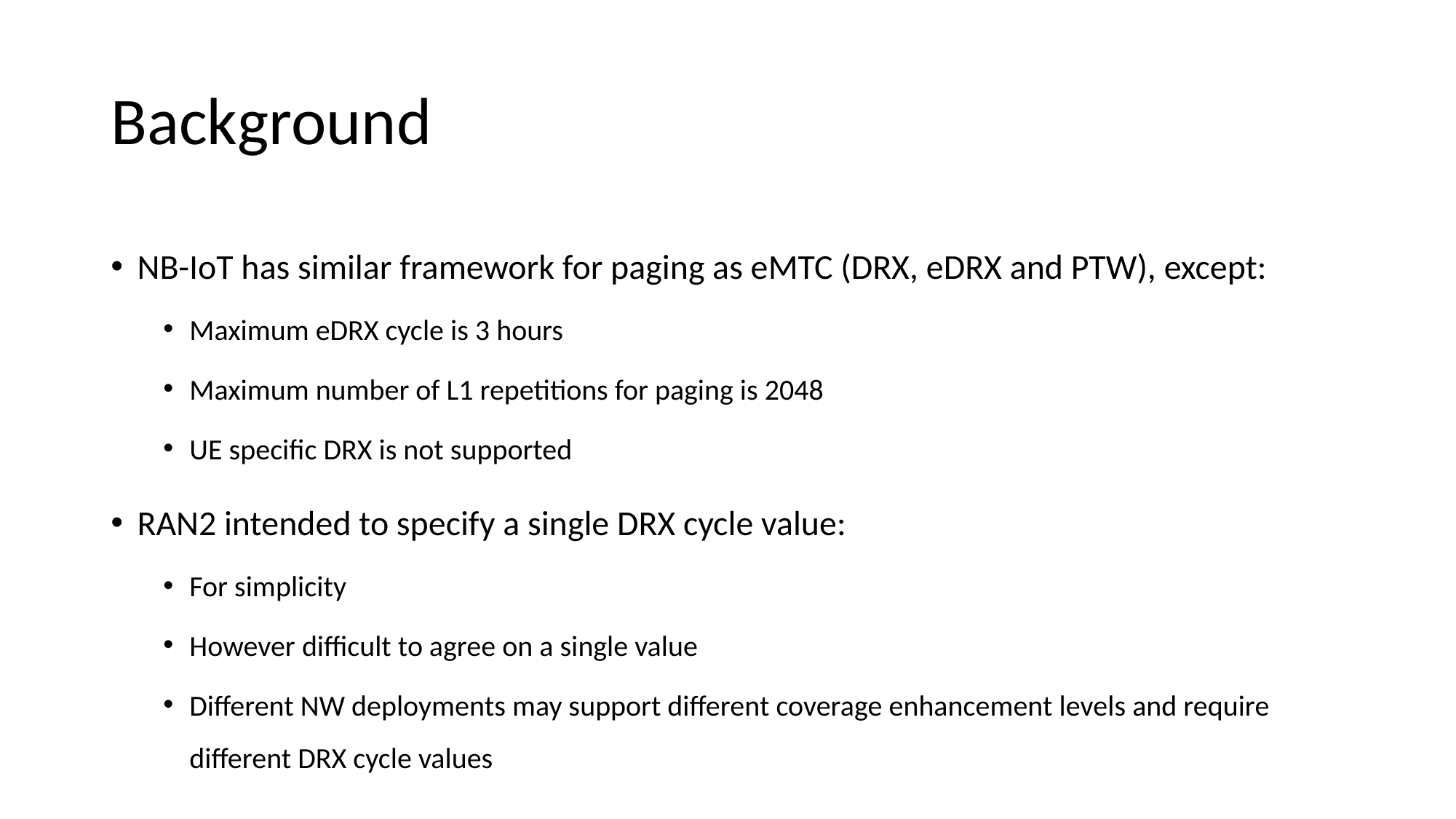

# Background
NB-IoT has similar framework for paging as eMTC (DRX, eDRX and PTW), except:
Maximum eDRX cycle is 3 hours
Maximum number of L1 repetitions for paging is 2048
UE specific DRX is not supported
RAN2 intended to specify a single DRX cycle value:
For simplicity
However difficult to agree on a single value
Different NW deployments may support different coverage enhancement levels and require different DRX cycle values